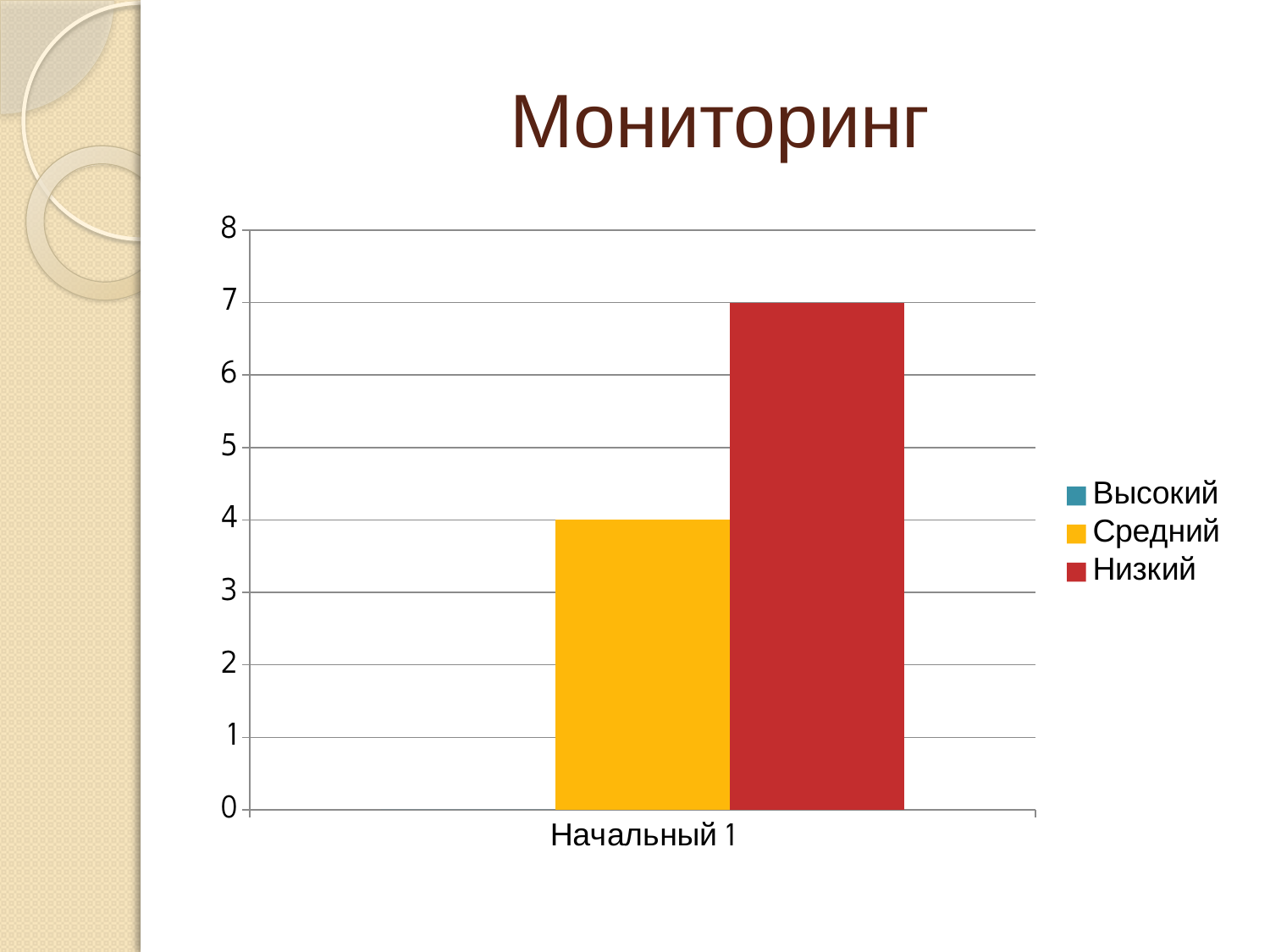

# Мониторинг

### Chart

| Category | Высокий | Средний | Низкий |
|---|---|---|---|
| Начальный 1 | 0.0 | 4.0 | 7.0 |